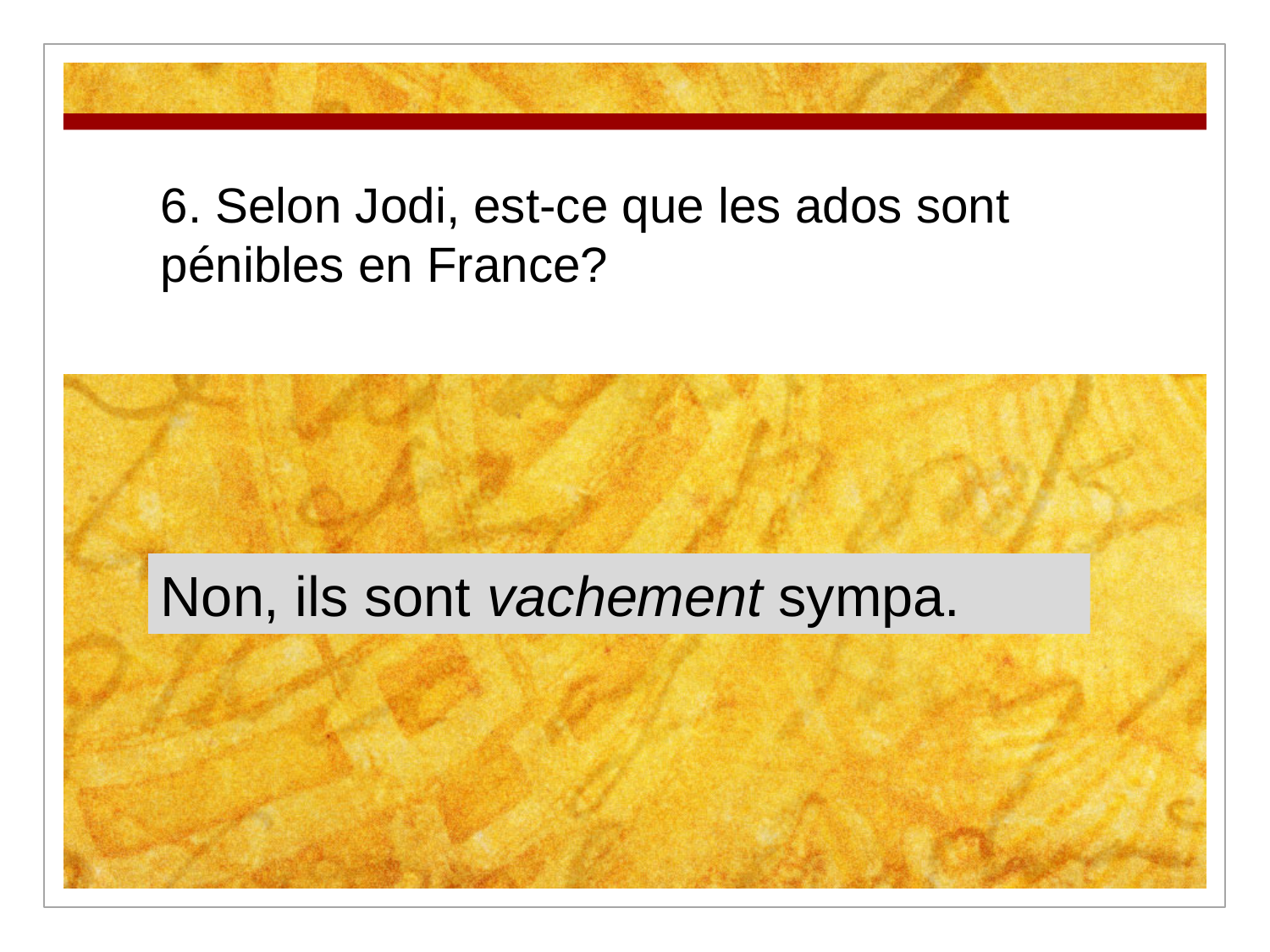

6. Selon Jodi, est-ce que les ados sont pénibles en France?
Non, ils sont vachement sympa.